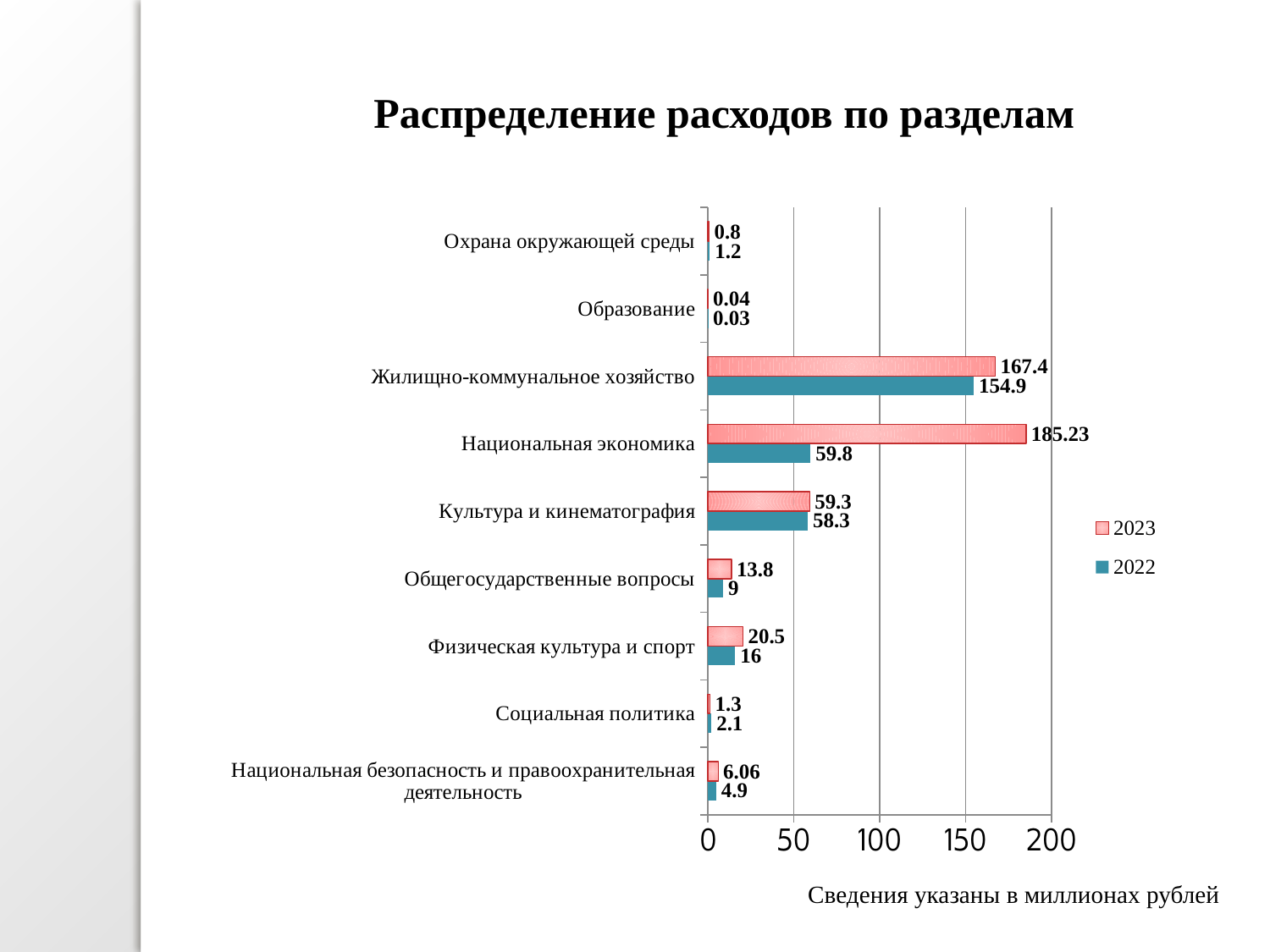

Распределение расходов по разделам

### Chart

| Category | 2022 | 2023 |
|---|---|---|
| Национальная безопасность и правоохранительная деятельность | 4.9 | 6.06 |
| Социальная политика | 2.1 | 1.3 |
| Физическая культура и спорт | 16.0 | 20.5 |
| Общегосударственные вопросы | 9.0 | 13.8 |
| Культура и кинематография | 58.3 | 59.3 |
| Национальная экономика | 59.8 | 185.23 |
| Жилищно-коммунальное хозяйство | 154.9 | 167.4 |
| Образование | 0.030000000000000002 | 0.040000000000000015 |
| Охрана окружающей среды | 1.2 | 0.8 |
Сведения указаны в миллионах рублей